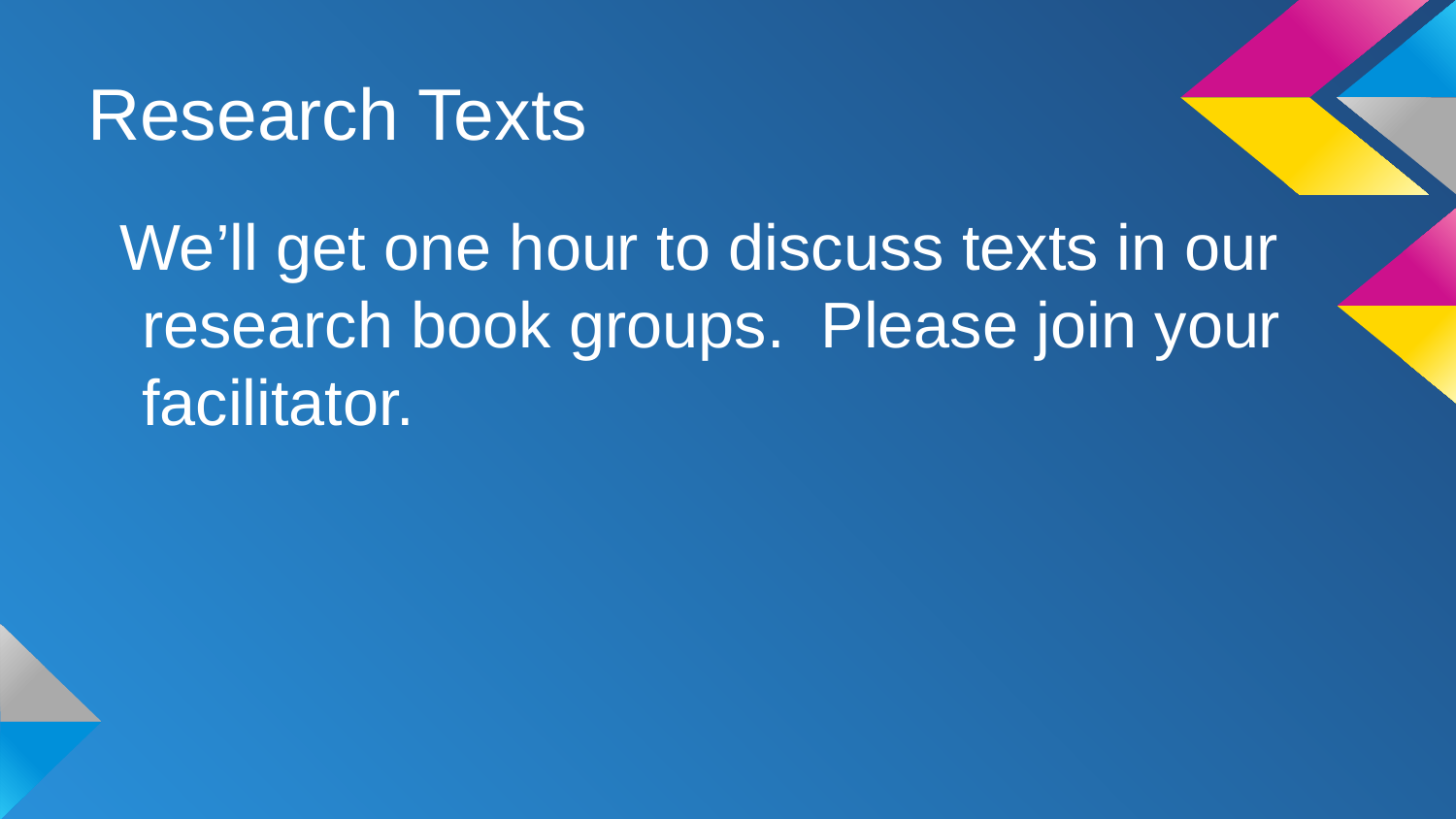

# Research Texts
We’ll get one hour to discuss texts in our research book groups.  Please join your facilitator.